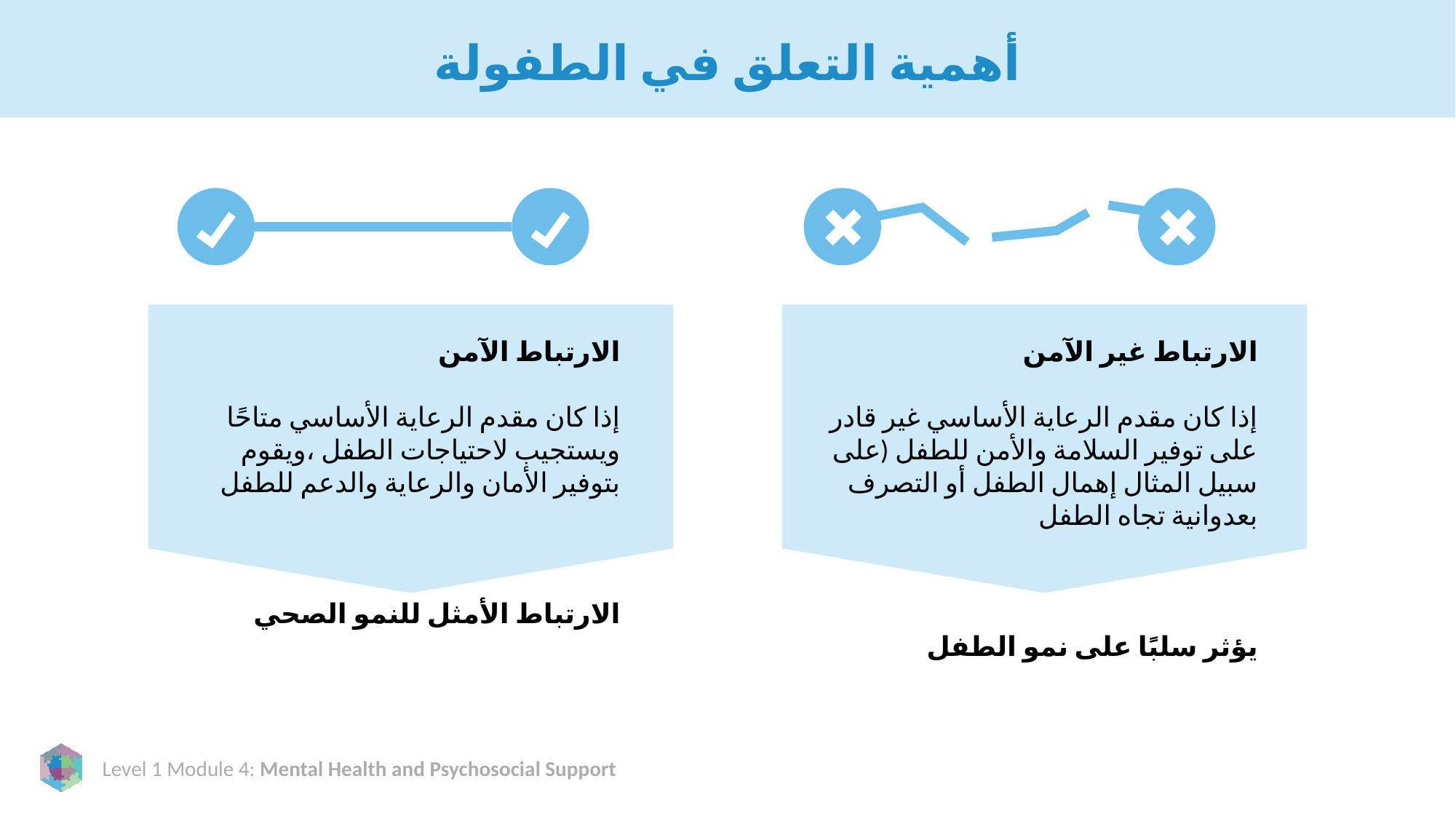

# أهمية التعلق في الطفولة

الارتباط غير الآمن

إذا كان مقدم الرعاية الأساسي غير قادر على توفير السلامة والأمن للطفل (على سبيل المثال إهمال الطفل أو التصرف بعدوانية تجاه الطفل

يؤثر سلبًا على نمو الطفل
الارتباط الآمن

إذا كان مقدم الرعاية الأساسي متاحًا ويستجيب لاحتياجات الطفل ،ويقوم بتوفير الأمان والرعاية والدعم للطفل

الارتباط الأمثل للنمو الصحي